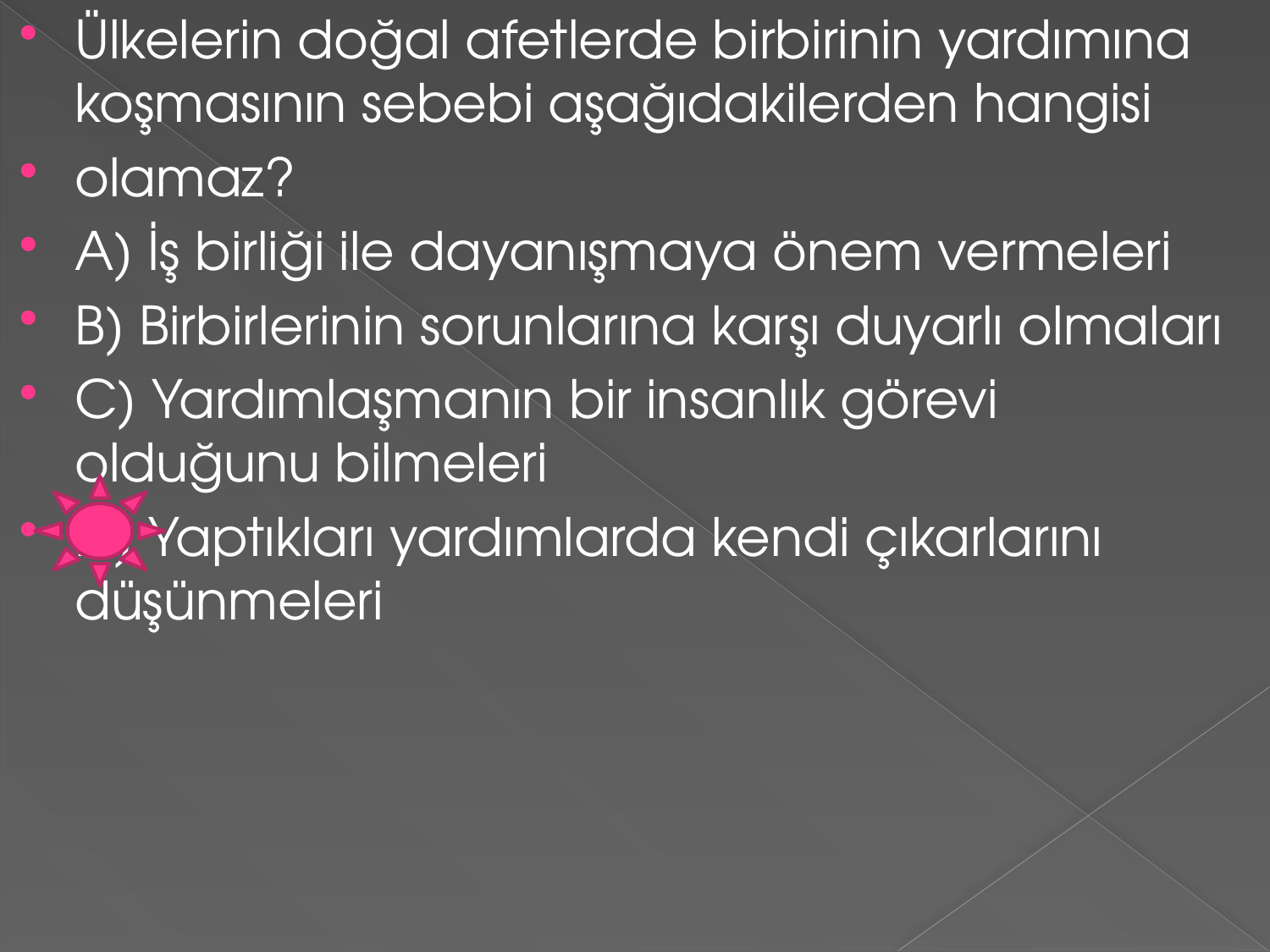

Ülkelerin doğal afetlerde birbirinin yardımına koşmasının sebebi aşağıdakilerden hangisi
olamaz?
A) İş birliği ile dayanışmaya önem vermeleri
B) Birbirlerinin sorunlarına karşı duyarlı olmaları
C) Yardımlaşmanın bir insanlık görevi olduğunu bilmeleri
D) Yaptıkları yardımlarda kendi çıkarlarını düşünmeleri